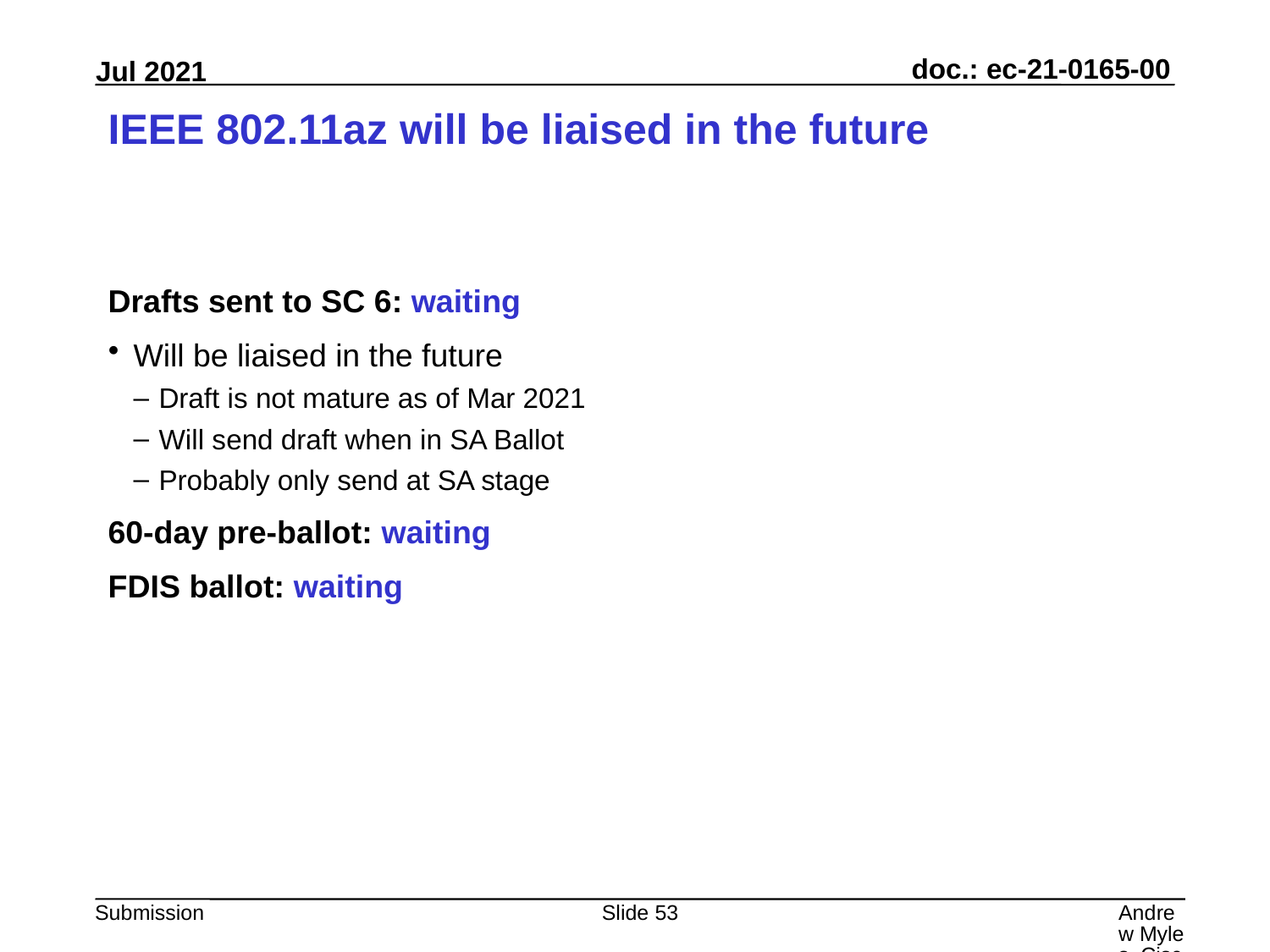

# IEEE 802.11az will be liaised in the future
Drafts sent to SC 6: waiting
Will be liaised in the future
Draft is not mature as of Mar 2021
Will send draft when in SA Ballot
Probably only send at SA stage
60-day pre-ballot: waiting
FDIS ballot: waiting

Slide 53
Andrew Myles, Cisco